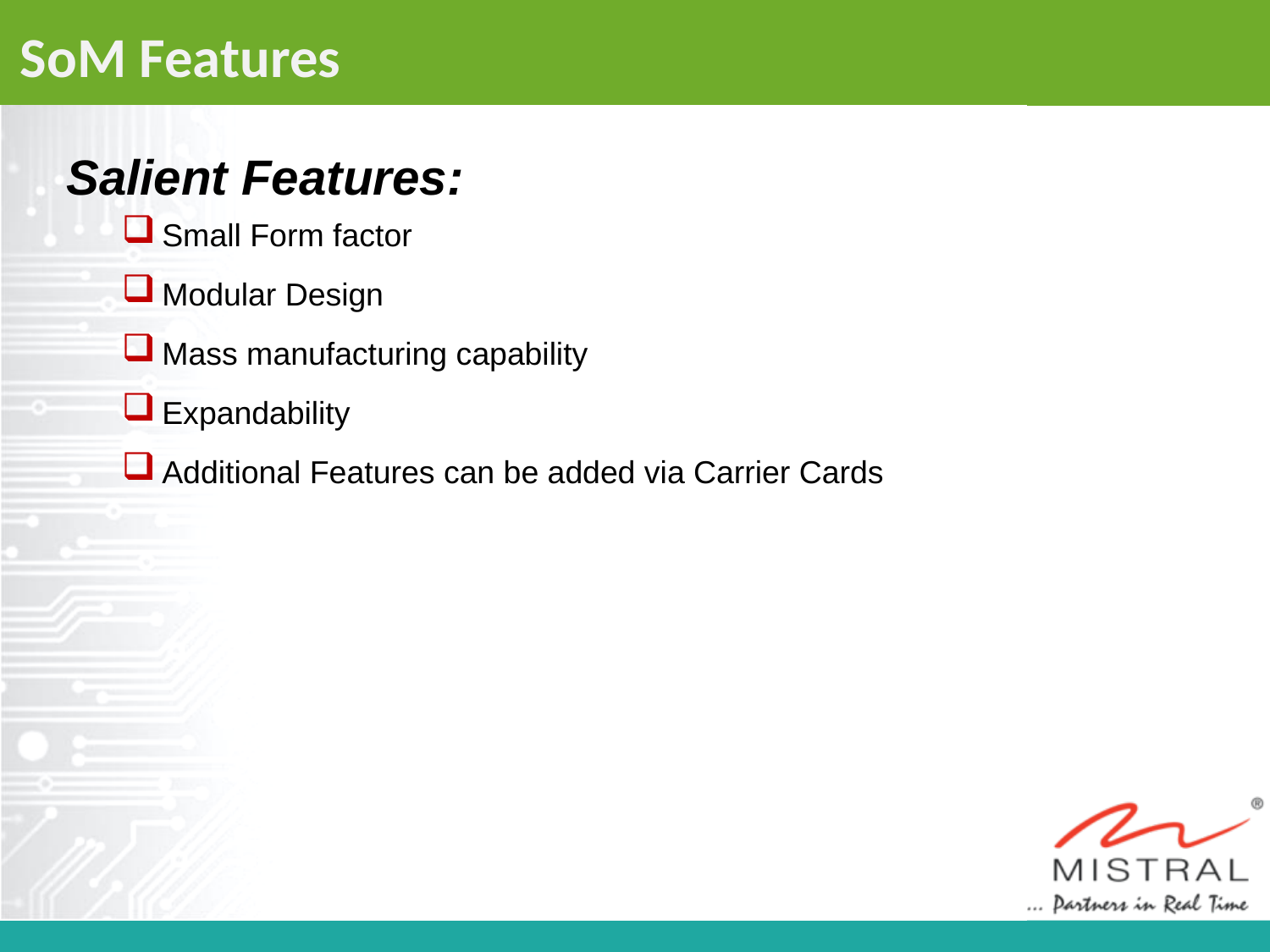

SoM Features
Salient Features:
Small Form factor
Modular Design
Mass manufacturing capability
Expandability
Additional Features can be added via Carrier Cards